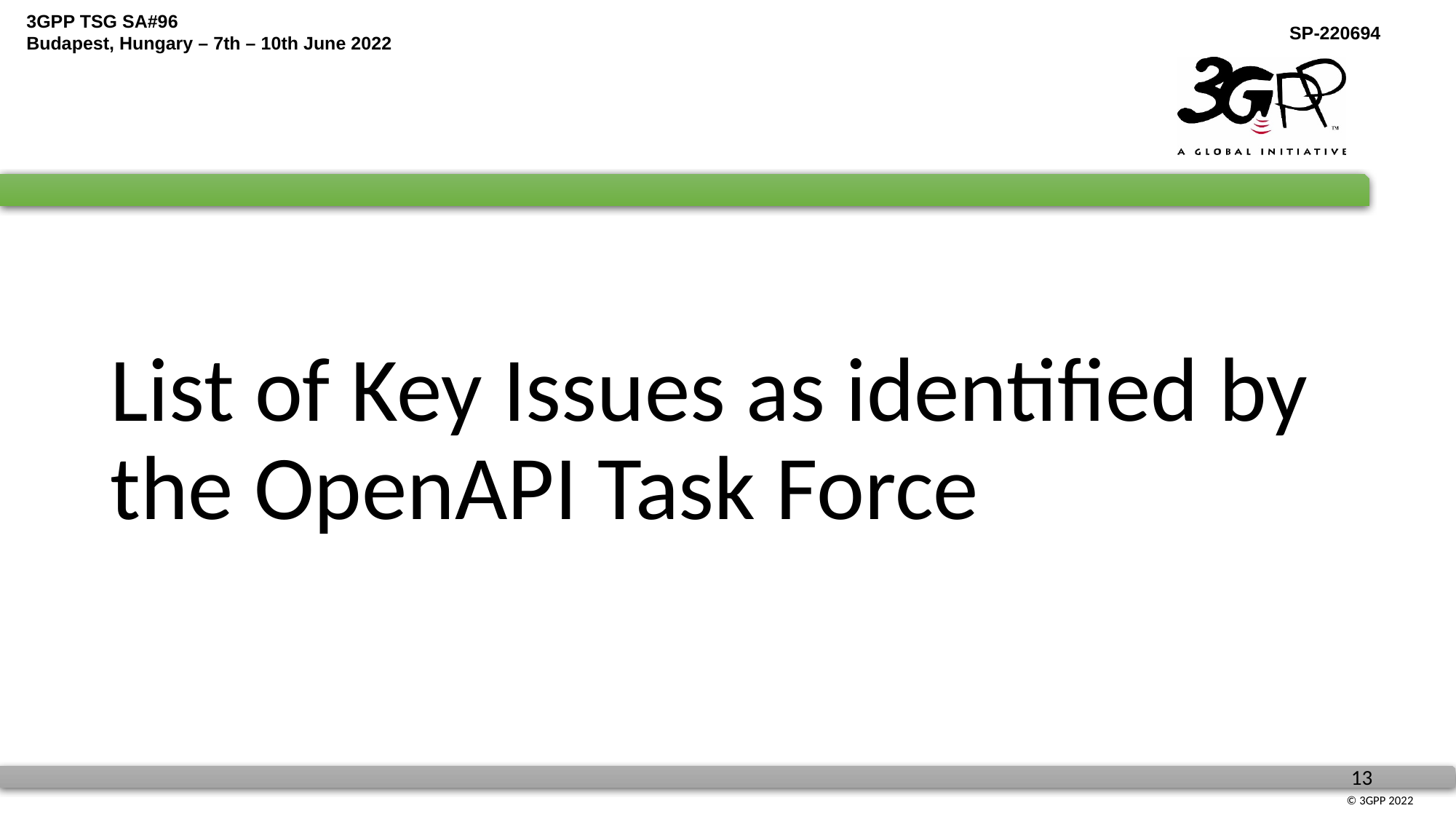

# List of Key Issues as identified by the OpenAPI Task Force